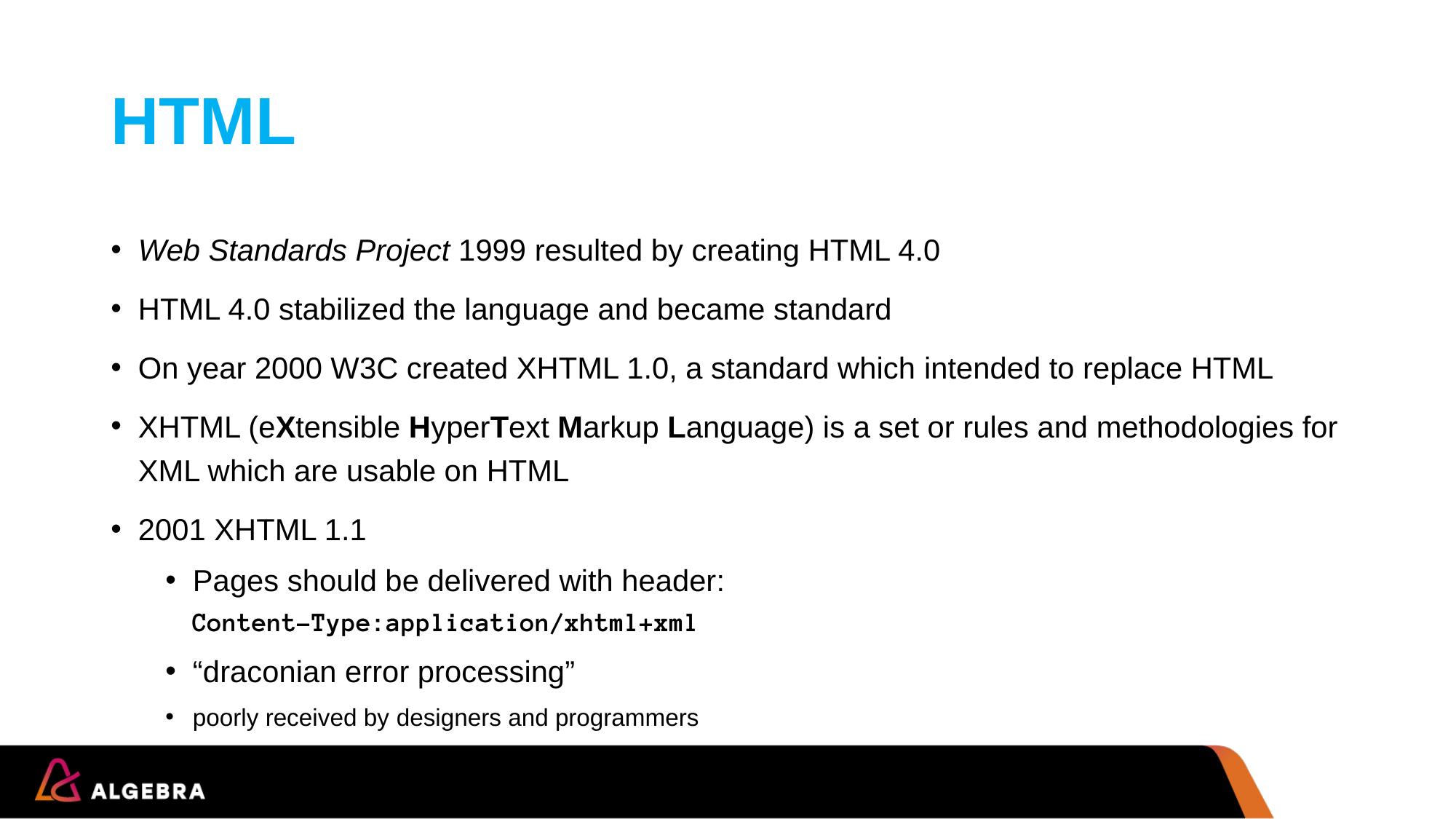

# HTML
Web Standards Project 1999 resulted by creating HTML 4.0
HTML 4.0 stabilized the language and became standard
On year 2000 W3C created XHTML 1.0, a standard which intended to replace HTML
XHTML (eXtensible HyperText Markup Language) is a set or rules and methodologies for XML which are usable on HTML
2001 XHTML 1.1
Pages should be delivered with header:
Content-Type:application/xhtml+xml
“draconian error processing”
poorly received by designers and programmers